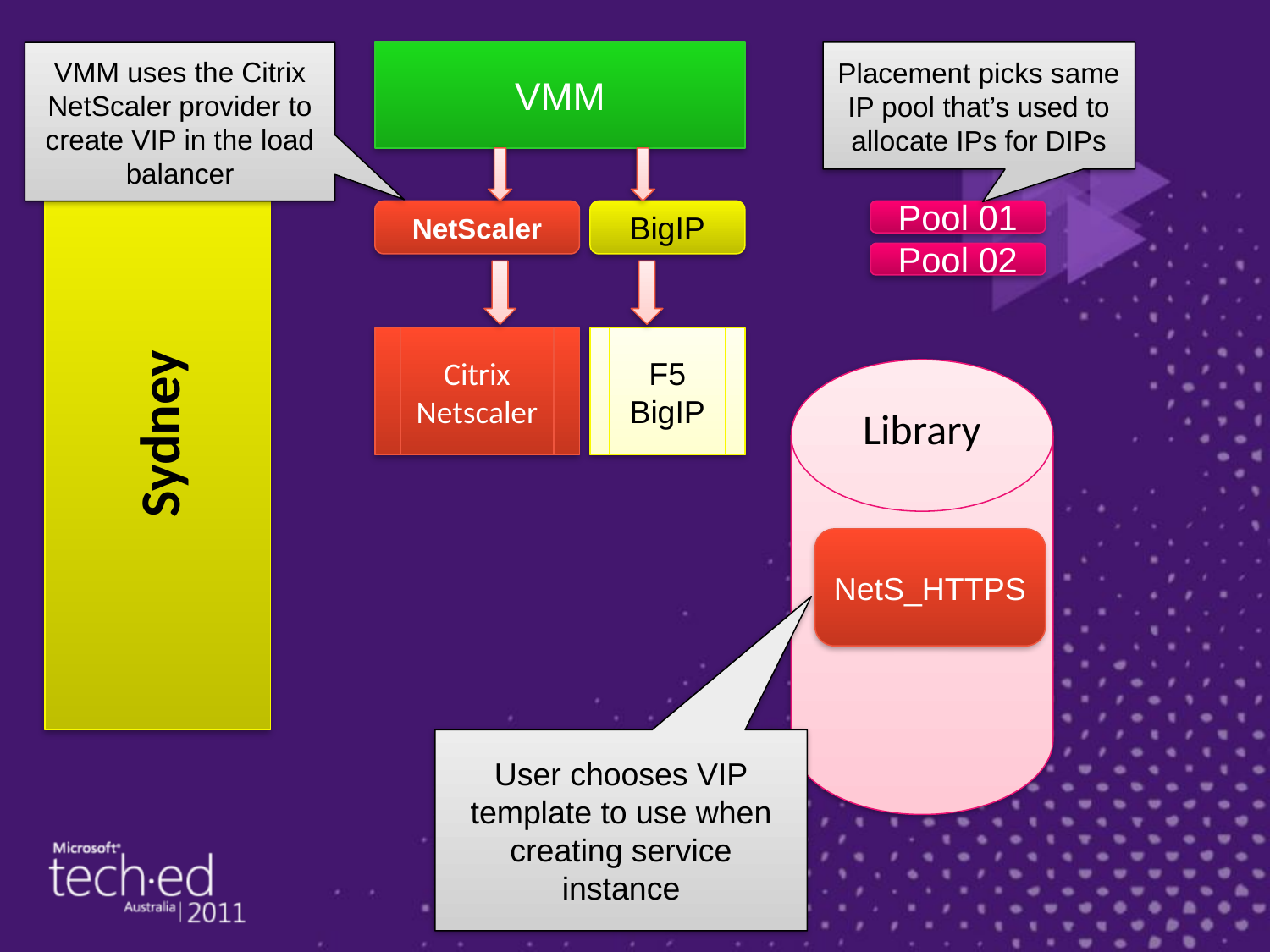

VMM uses the Citrix NetScaler provider to create VIP in the load balancer
VMM
Placement picks same IP pool that’s used to allocate IPs for DIPs
Sydney

NetScaler
BigIP
Pool 01
Pool 02

Citrix Netscaler
F5 BigIP

Library
NetS_HTTPS
User chooses VIP template to use when creating service instance